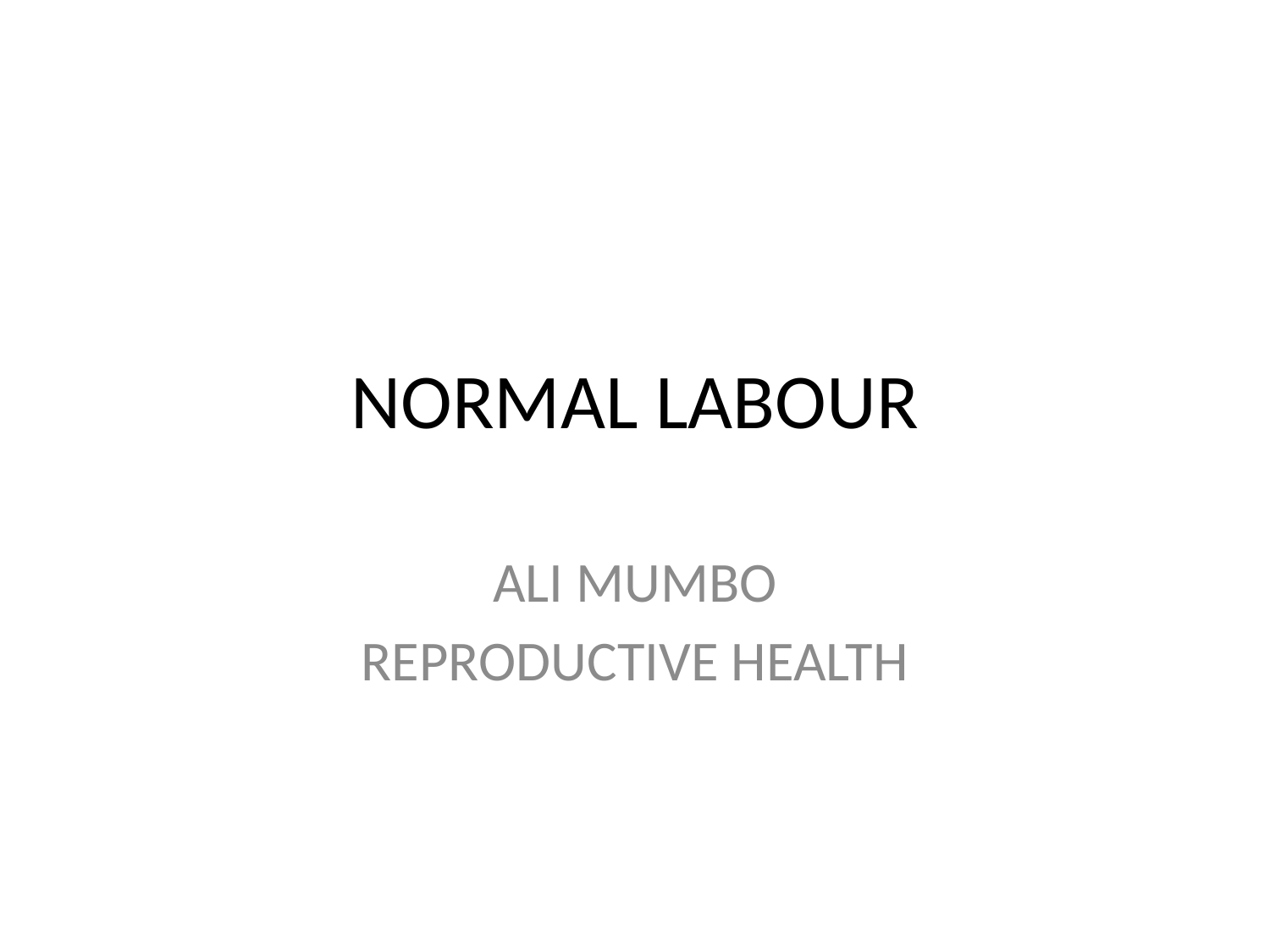

# NORMAL LABOUR
ALI MUMBO
REPRODUCTIVE HEALTH